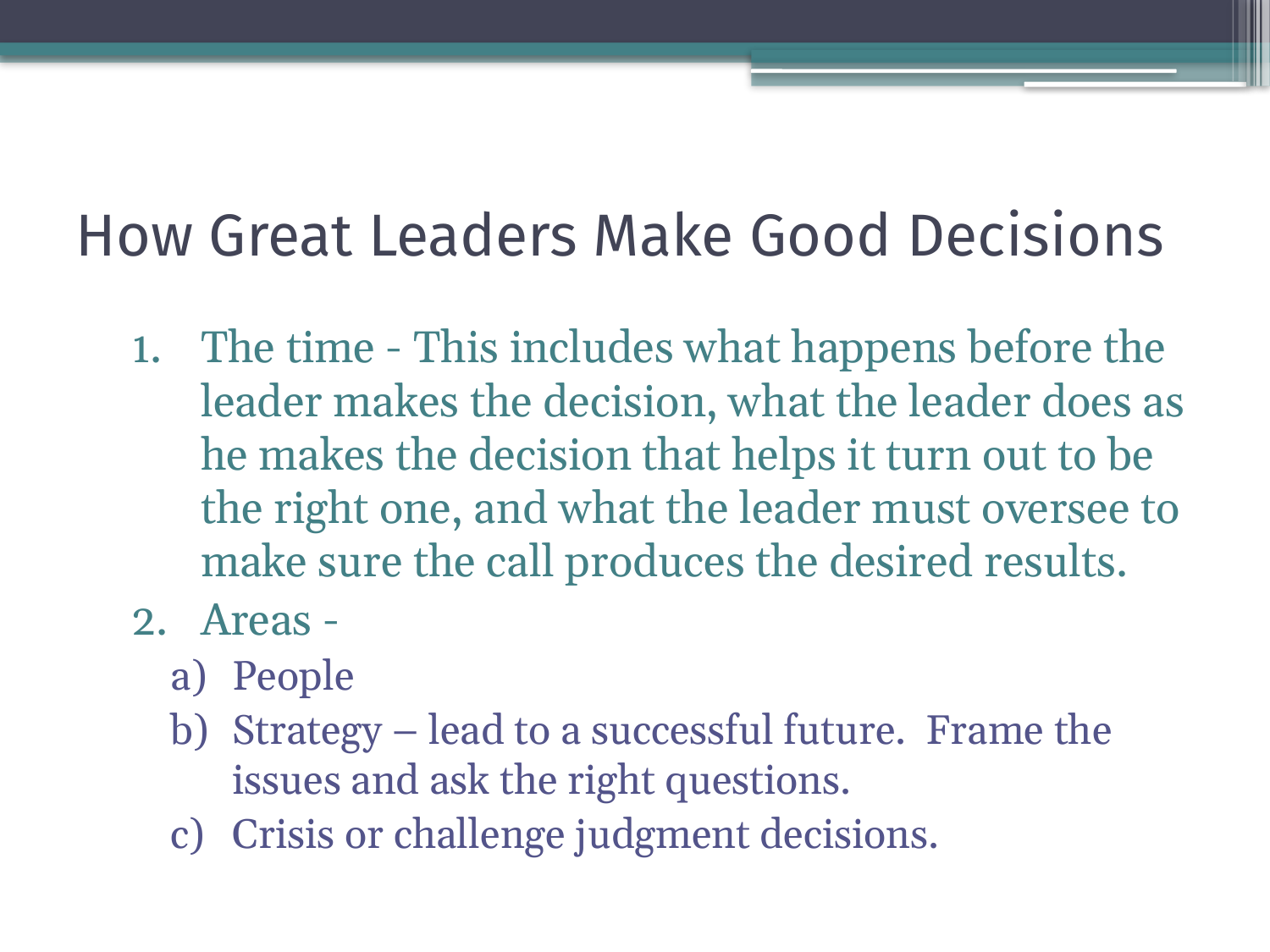

# How Great Leaders Make Good Decisions
The time - This includes what happens before the leader makes the decision, what the leader does as he makes the decision that helps it turn out to be the right one, and what the leader must oversee to make sure the call produces the desired results.
Areas -
People
Strategy – lead to a successful future.  Frame the issues and ask the right questions.
Crisis or challenge judgment decisions.